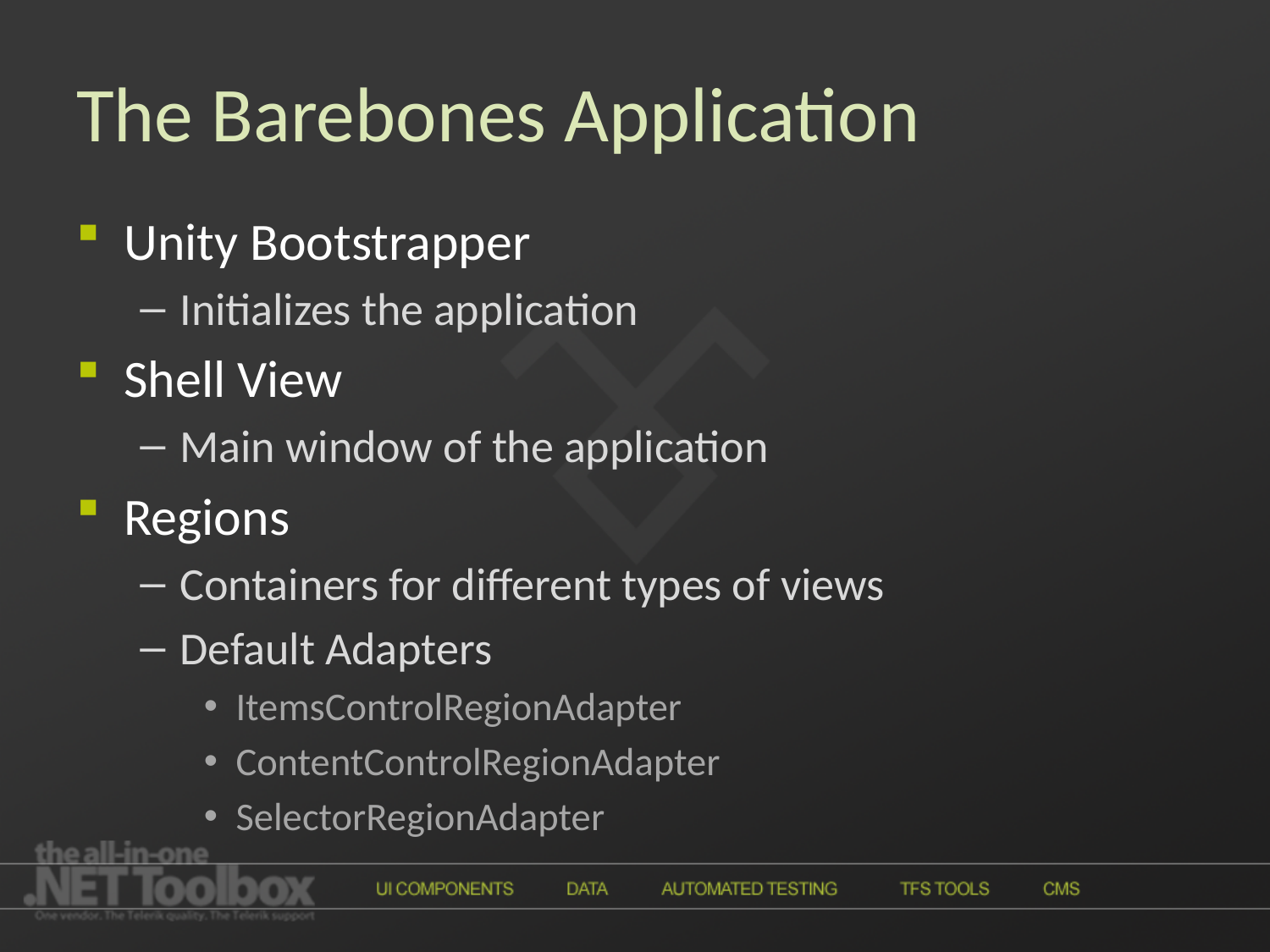

# The Barebones Application
Unity Bootstrapper
Initializes the application
Shell View
Main window of the application
Regions
Containers for different types of views
Default Adapters
ItemsControlRegionAdapter
ContentControlRegionAdapter
SelectorRegionAdapter